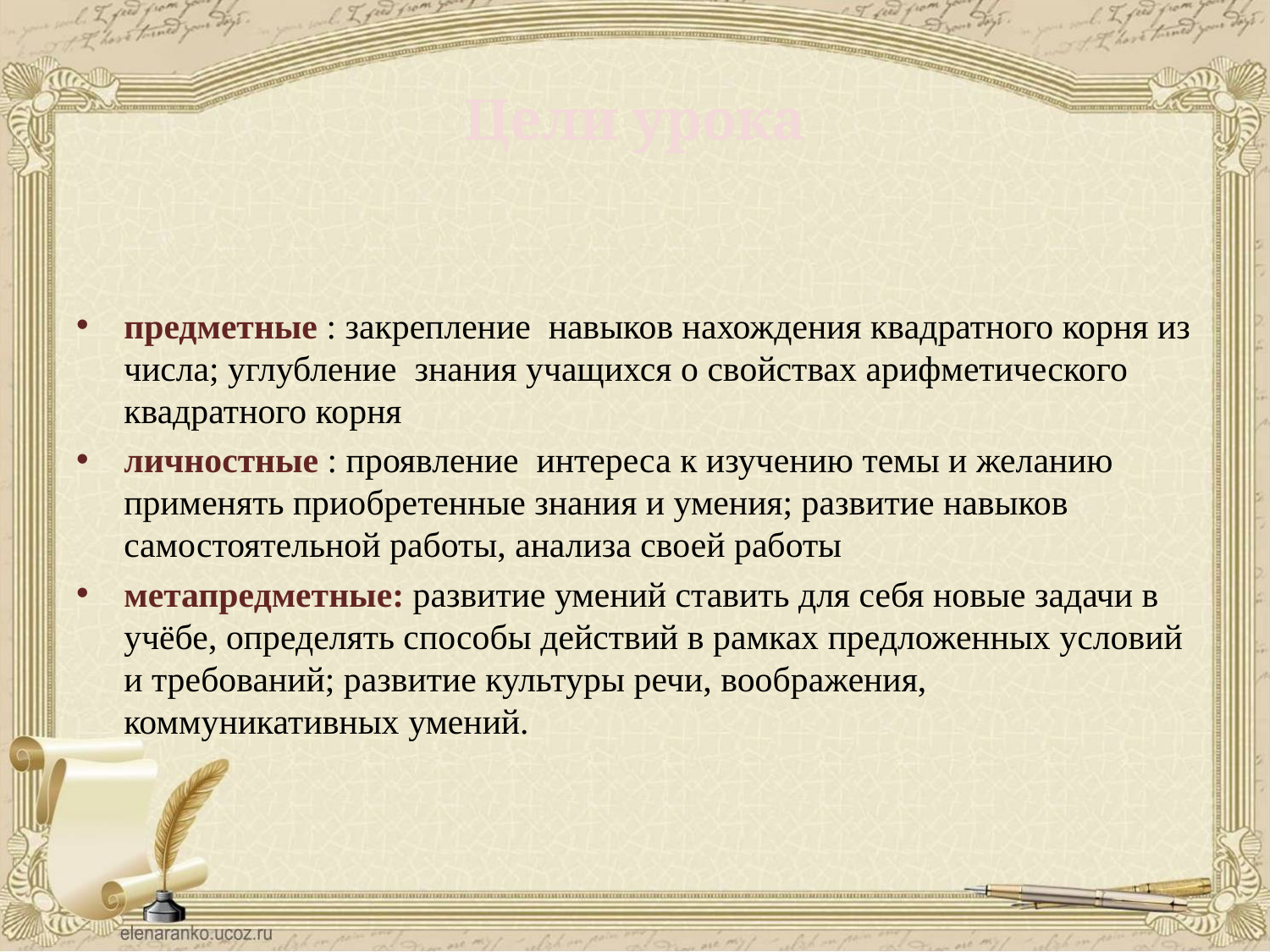

# Цели урока

предметные : закрепление  навыков нахождения квадратного корня из числа; углубление  знания учащихся о свойствах арифметического квадратного корня
личностные : проявление  интереса к изучению темы и желанию применять приобретенные знания и умения; развитие навыков самостоятельной работы, анализа своей работы
метапредметные: развитие умений ставить для себя новые задачи в учёбе, определять способы действий в рамках предложенных условий и требований; развитие культуры речи, воображения, коммуникативных умений.